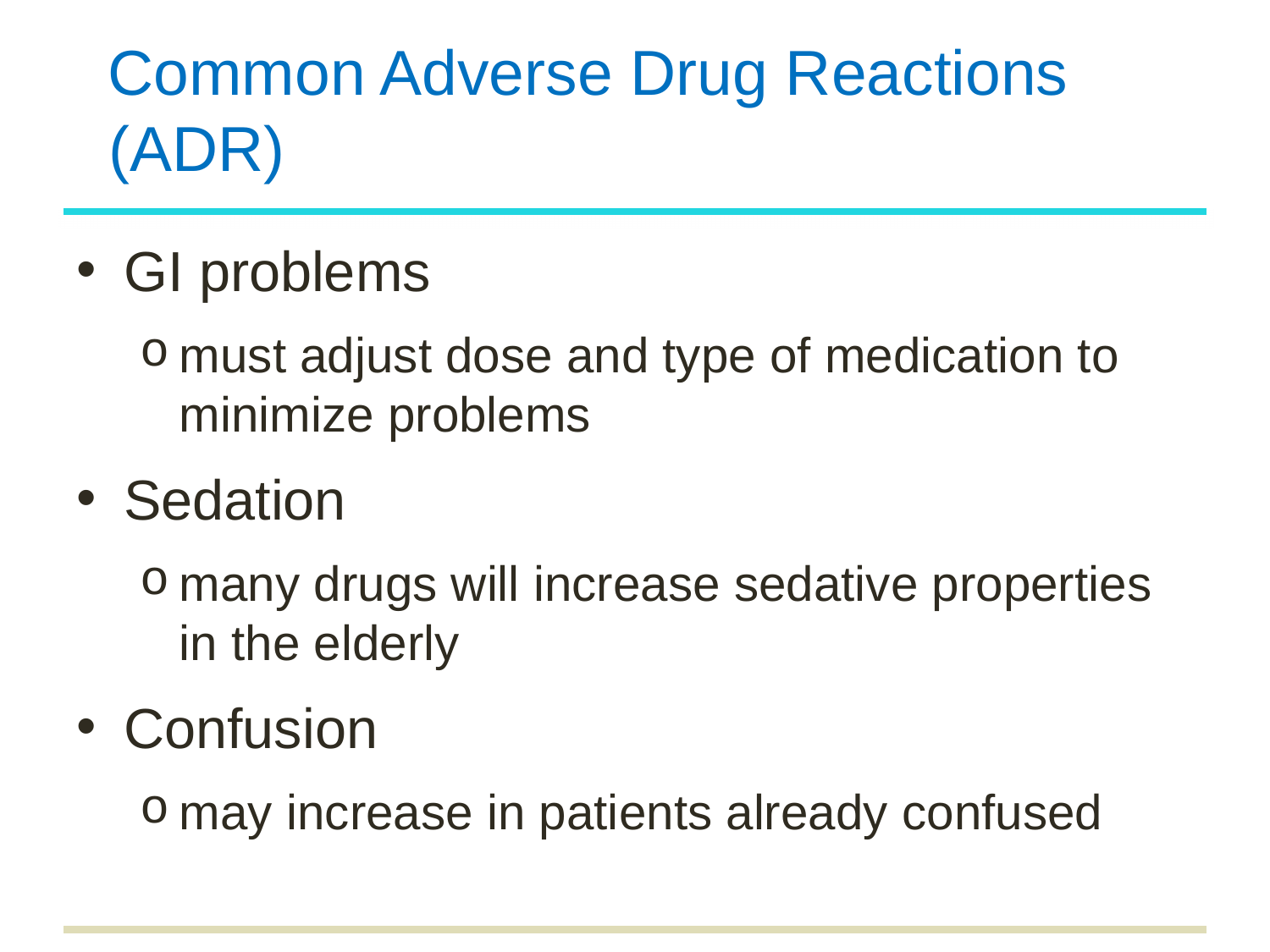

# Common Adverse Drug Reactions (ADR)
GI problems
must adjust dose and type of medication to minimize problems
Sedation
many drugs will increase sedative properties in the elderly
Confusion
may increase in patients already confused

48